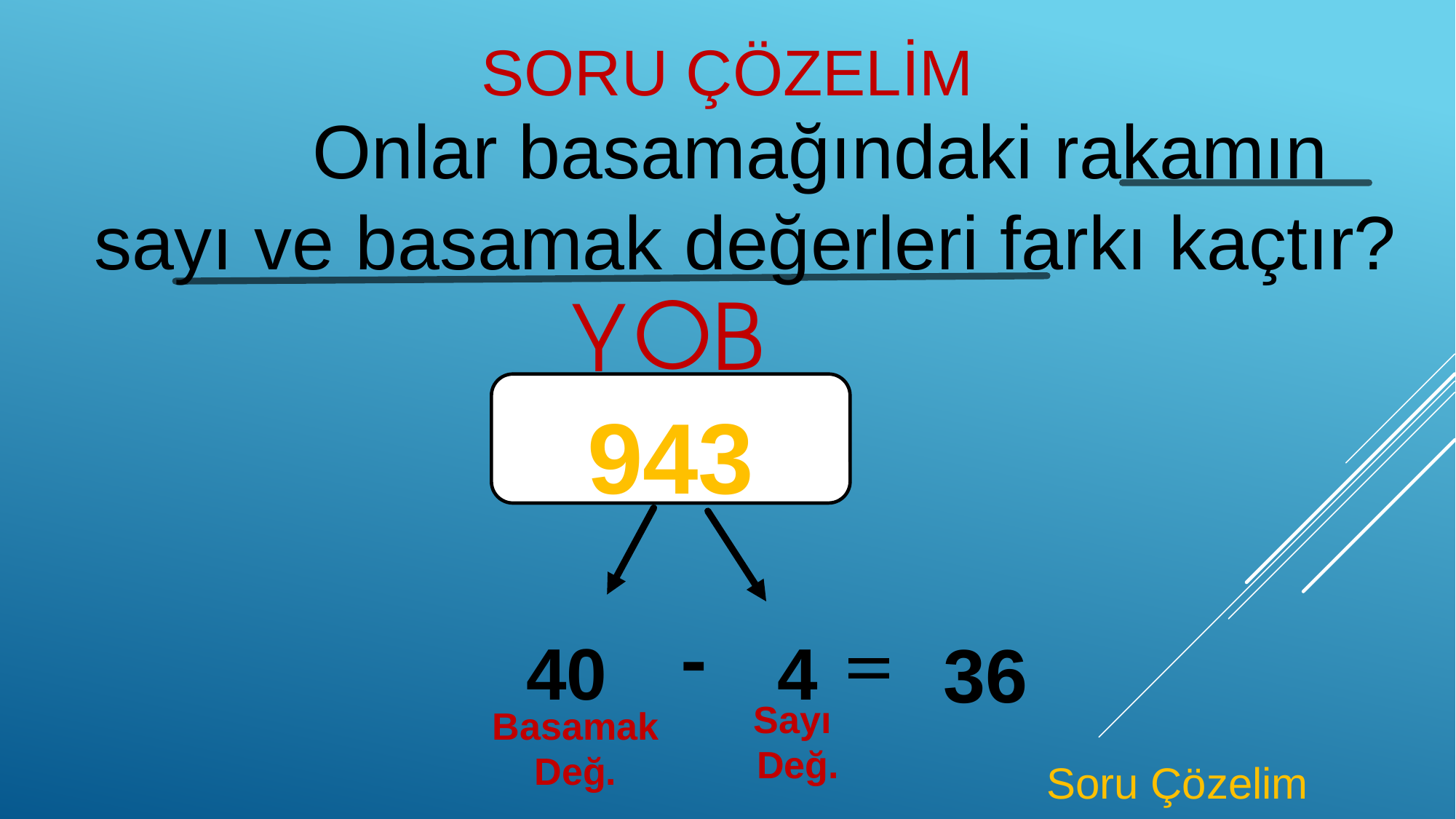

# Soru Çözelim
		Onlar basamağındaki rakamın sayı ve basamak değerleri farkı kaçtır?
O
B
Y
943
=
-
4
36
40
Sayı
 Değ.
Basamak Değ.
Soru Çözelim